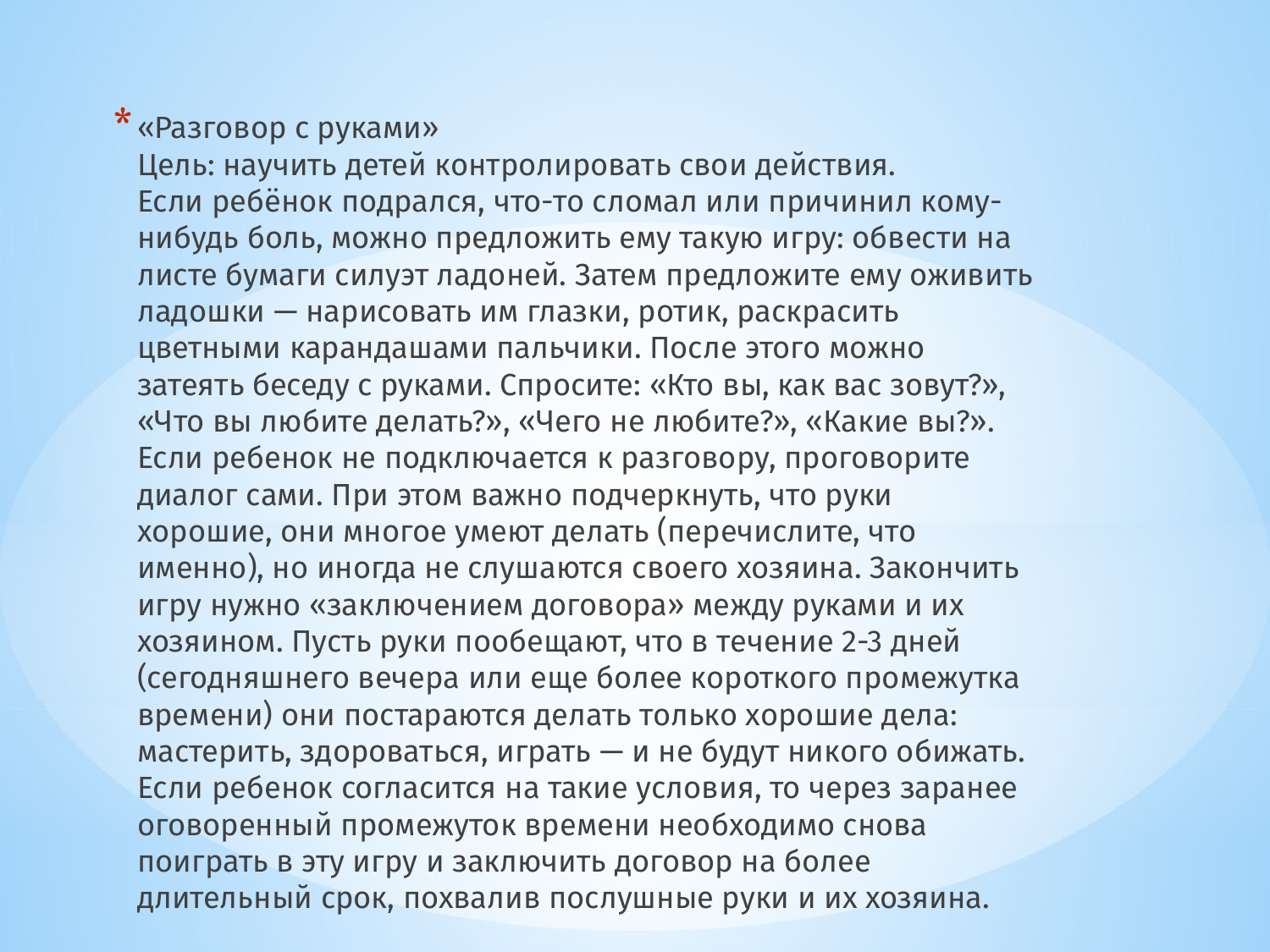

«Разговор с руками»
Цель: научить детей контролировать свои действия.
Если ребёнок подрался, что-то сломал или причинил кому-нибудь боль, можно предложить ему такую игру: обвести на листе бумаги силуэт ладоней. Затем предложите ему оживить ладошки — нарисовать им глазки, ротик, раскрасить цветными карандашами пальчики. После этого можно затеять беседу с руками. Спросите: «Кто вы, как вас зовут?», «Что вы любите делать?», «Чего не любите?», «Какие вы?». Если ребенок не подключается к разговору, проговорите диалог сами. При этом важно подчеркнуть, что руки хорошие, они многое умеют делать (перечислите, что именно), но иногда не слушаются своего хозяина. Закончить игру нужно «заключением договора» между руками и их хозяином. Пусть руки пообещают, что в течение 2-3 дней (сегодняшнего вечера или еще более короткого промежутка времени) они постараются делать только хорошие дела: мастерить, здороваться, играть — и не будут никого обижать. Если ребенок согласится на такие условия, то через заранее оговоренный промежуток времени необходимо снова поиграть в эту игру и заключить договор на более длительный срок, похвалив послушные руки и их хозяина.